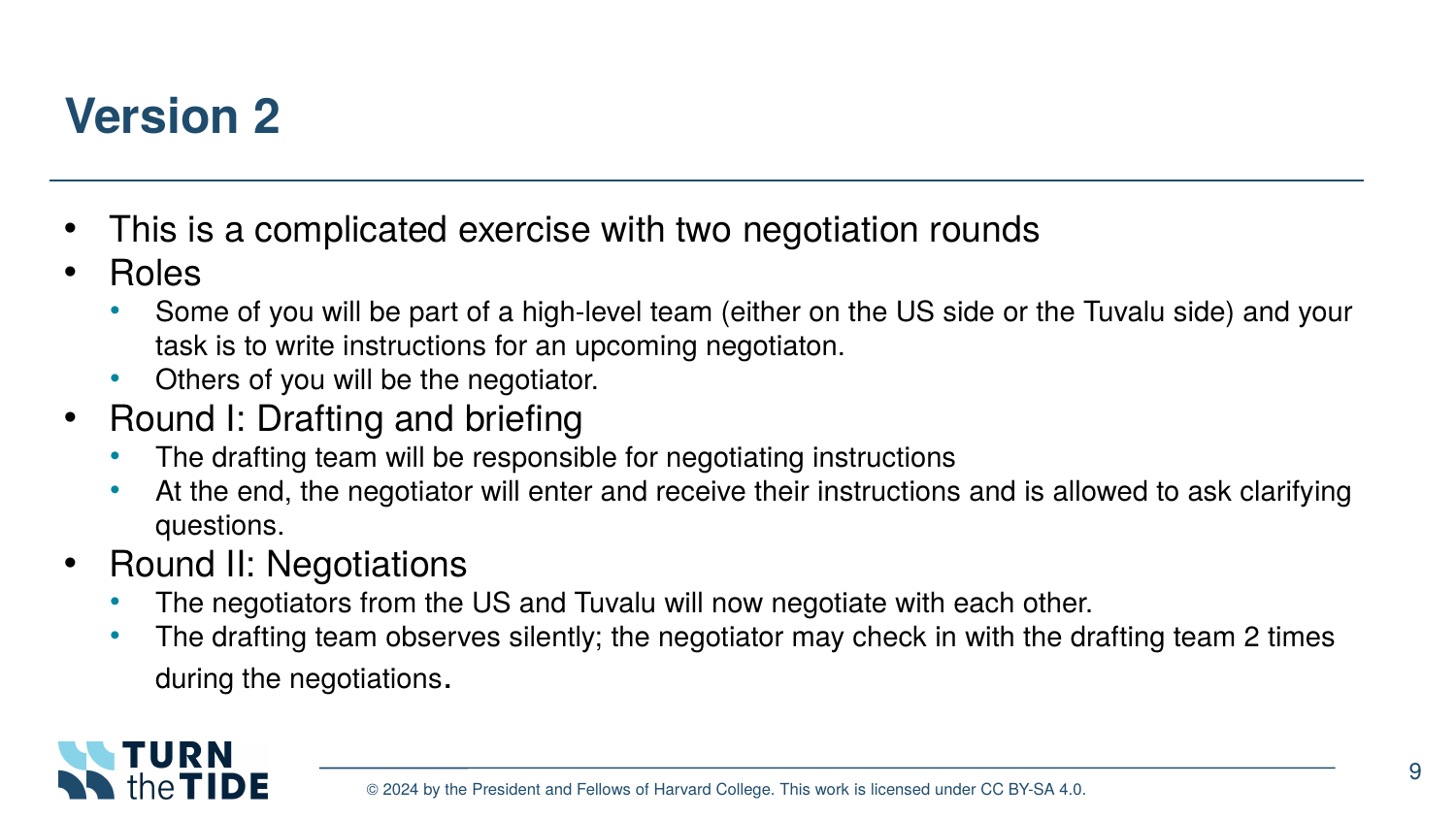

# Version 2
This is a complicated exercise with two negotiation rounds
Roles
Some of you will be part of a high-level team (either on the US side or the Tuvalu side) and your task is to write instructions for an upcoming negotiaton.
Others of you will be the negotiator.
Round I: Drafting and briefing
The drafting team will be responsible for negotiating instructions
At the end, the negotiator will enter and receive their instructions and is allowed to ask clarifying questions.
Round II: Negotiations
The negotiators from the US and Tuvalu will now negotiate with each other.
The drafting team observes silently; the negotiator may check in with the drafting team 2 times during the negotiations.
9